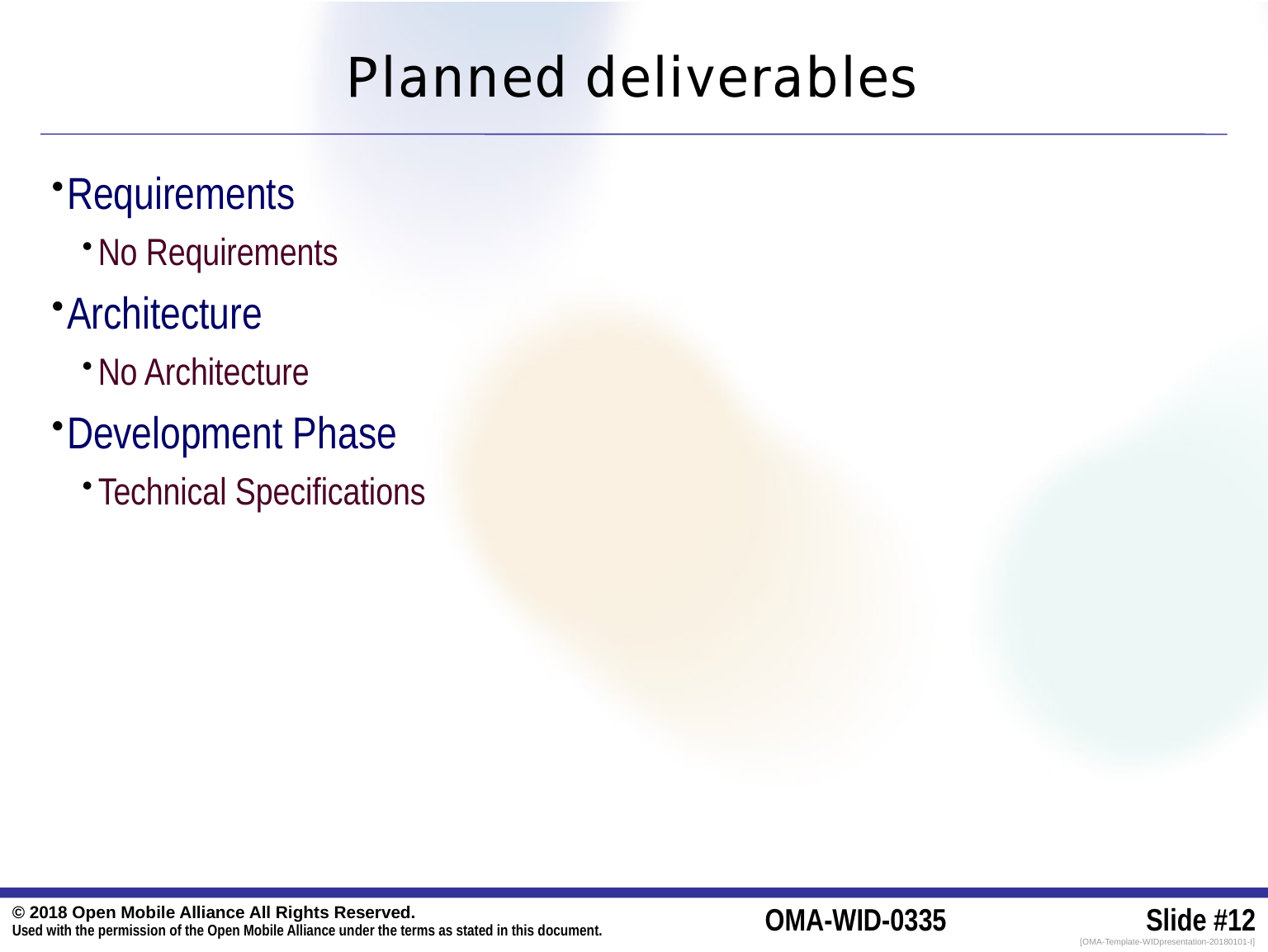

# Planned deliverables
Requirements
No Requirements
Architecture
No Architecture
Development Phase
Technical Specifications